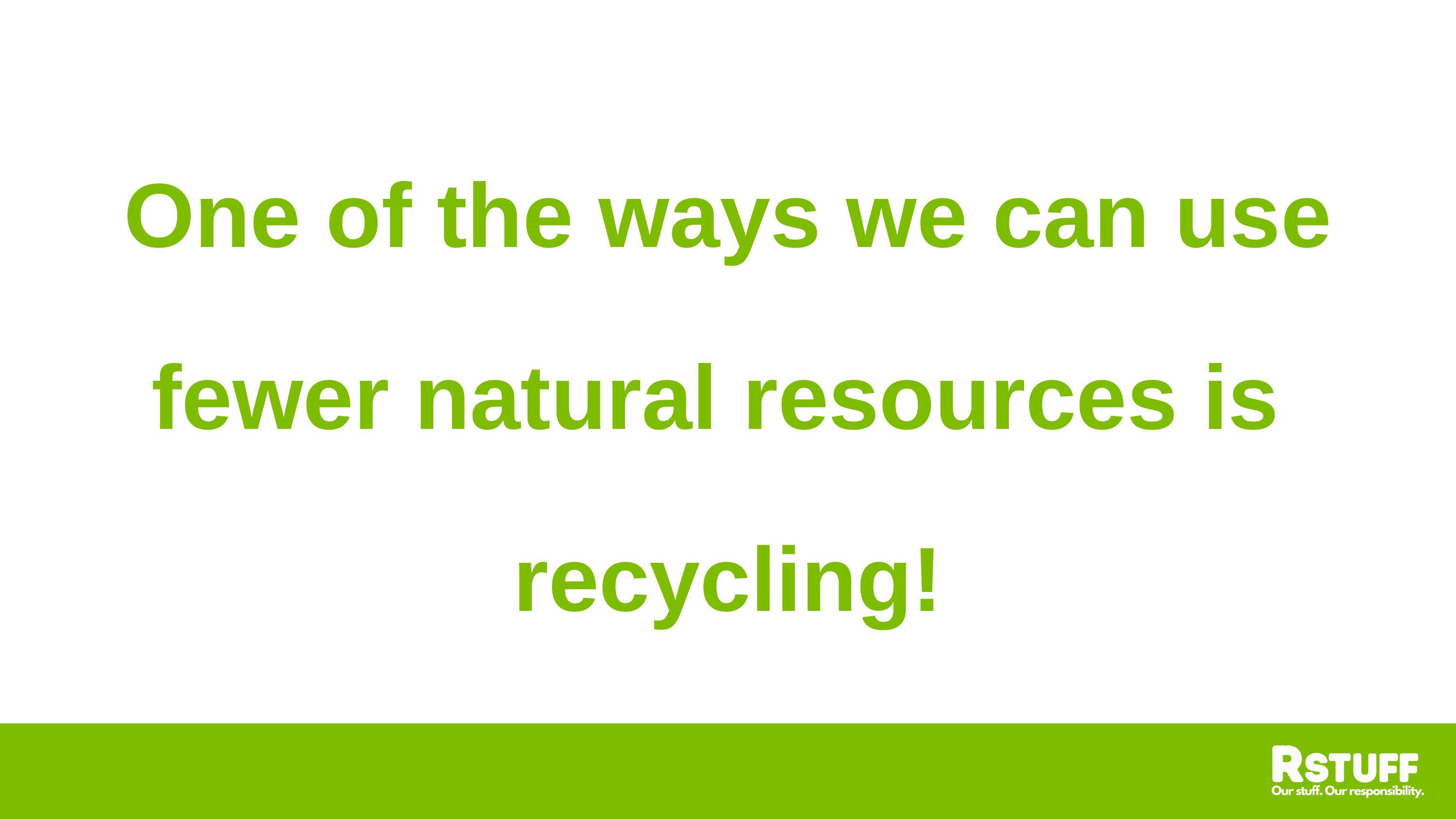

One of the ways we can use fewer natural resources is
recycling!